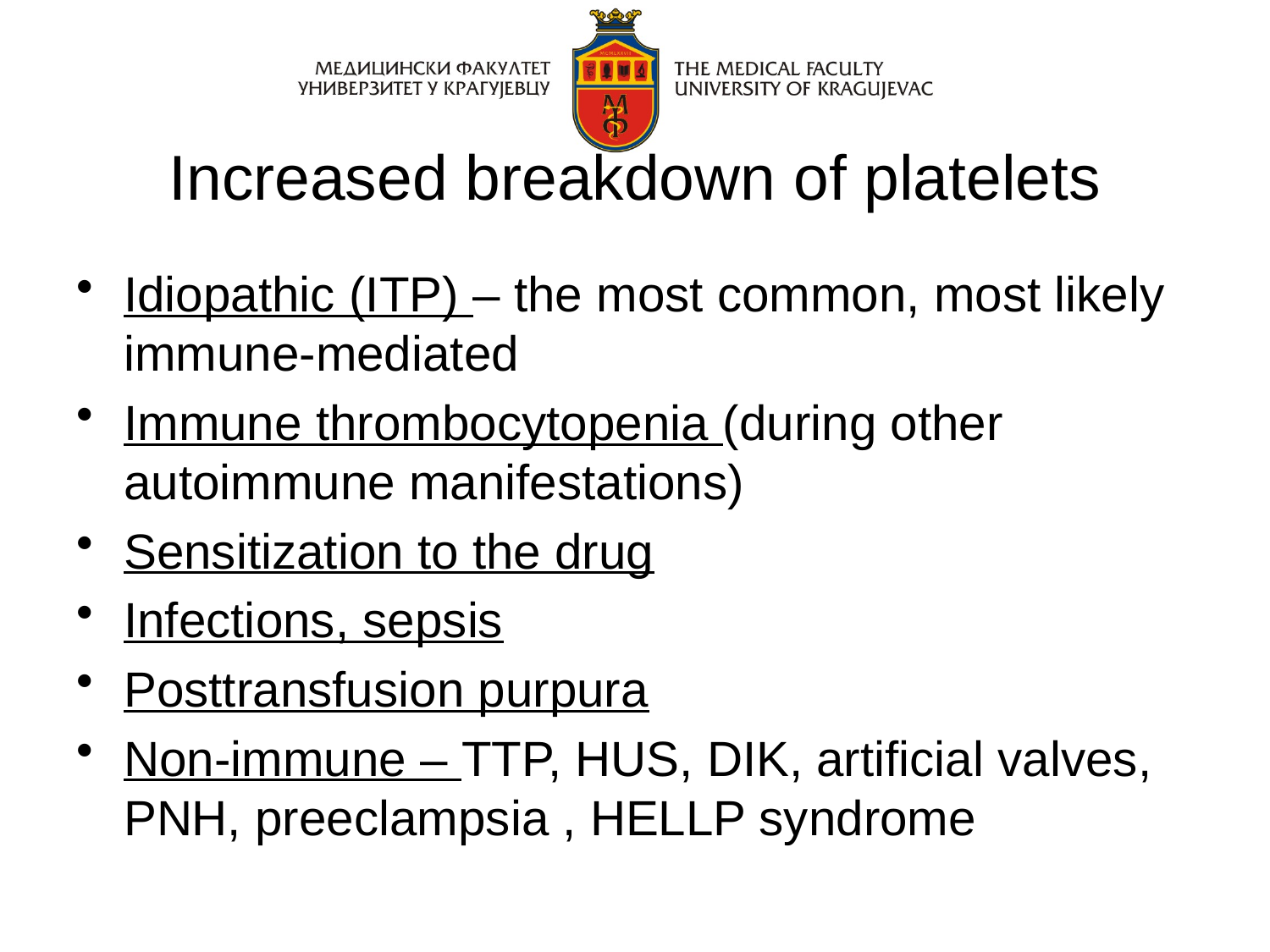

# Increased breakdown of platelets
Idiopathic (ITP) – the most common, most likely immune-mediated
Immune thrombocytopenia (during other autoimmune manifestations)
Sensitization to the drug
Infections, sepsis
Posttransfusion purpura
Non-immune – TTP, HUS, DIK, artificial valves, PNH, preeclampsia , HELLP syndrome